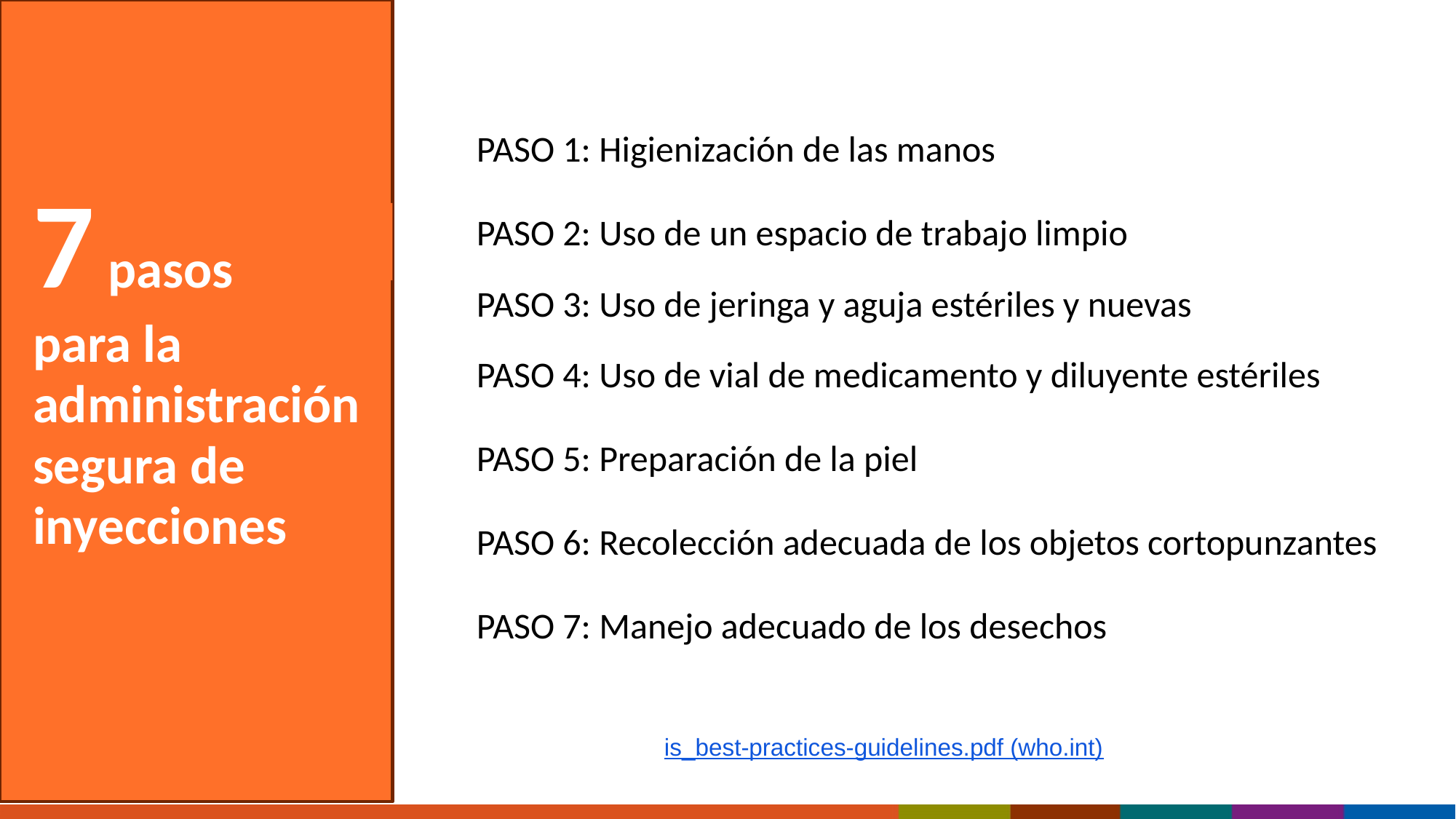

PASO 1: Higienización de las manos
PASO 2: Uso de un espacio de trabajo limpio
PASO 3: Uso de jeringa y aguja estériles y nuevas
PASO 4: Uso de vial de medicamento y diluyente estériles
PASO 5: Preparación de la piel
PASO 6: Recolección adecuada de los objetos cortopunzantes
PASO 7: Manejo adecuado de los desechos

# 7 pasos para la administración segura de inyecciones
is_best-practices-guidelines.pdf (who.int)